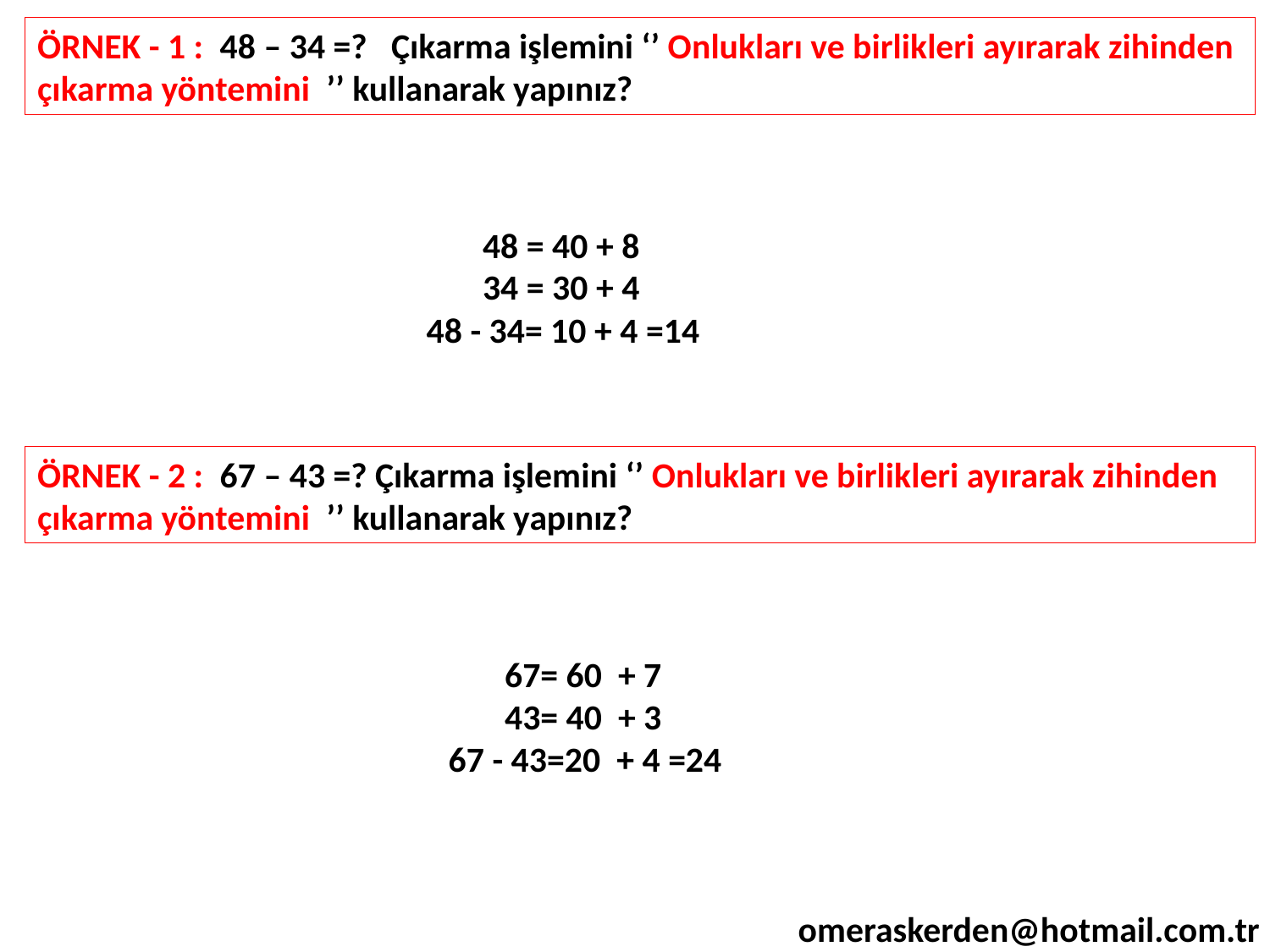

ÖRNEK - 1 :  48 – 34 =?   Çıkarma işlemini ‘’ Onlukları ve birlikleri ayırarak zihinden çıkarma yöntemini  ’’ kullanarak yapınız?
       48 = 40 + 8
       34 = 30 + 4
48 - 34= 10 + 4 =14
ÖRNEK - 2 :  67 – 43 =? Çıkarma işlemini ‘’ Onlukları ve birlikleri ayırarak zihinden çıkarma yöntemini  ’’ kullanarak yapınız?
       67= 60  + 7
       43= 40  + 3
67 - 43=20  + 4 =24
omeraskerden@hotmail.com.tr